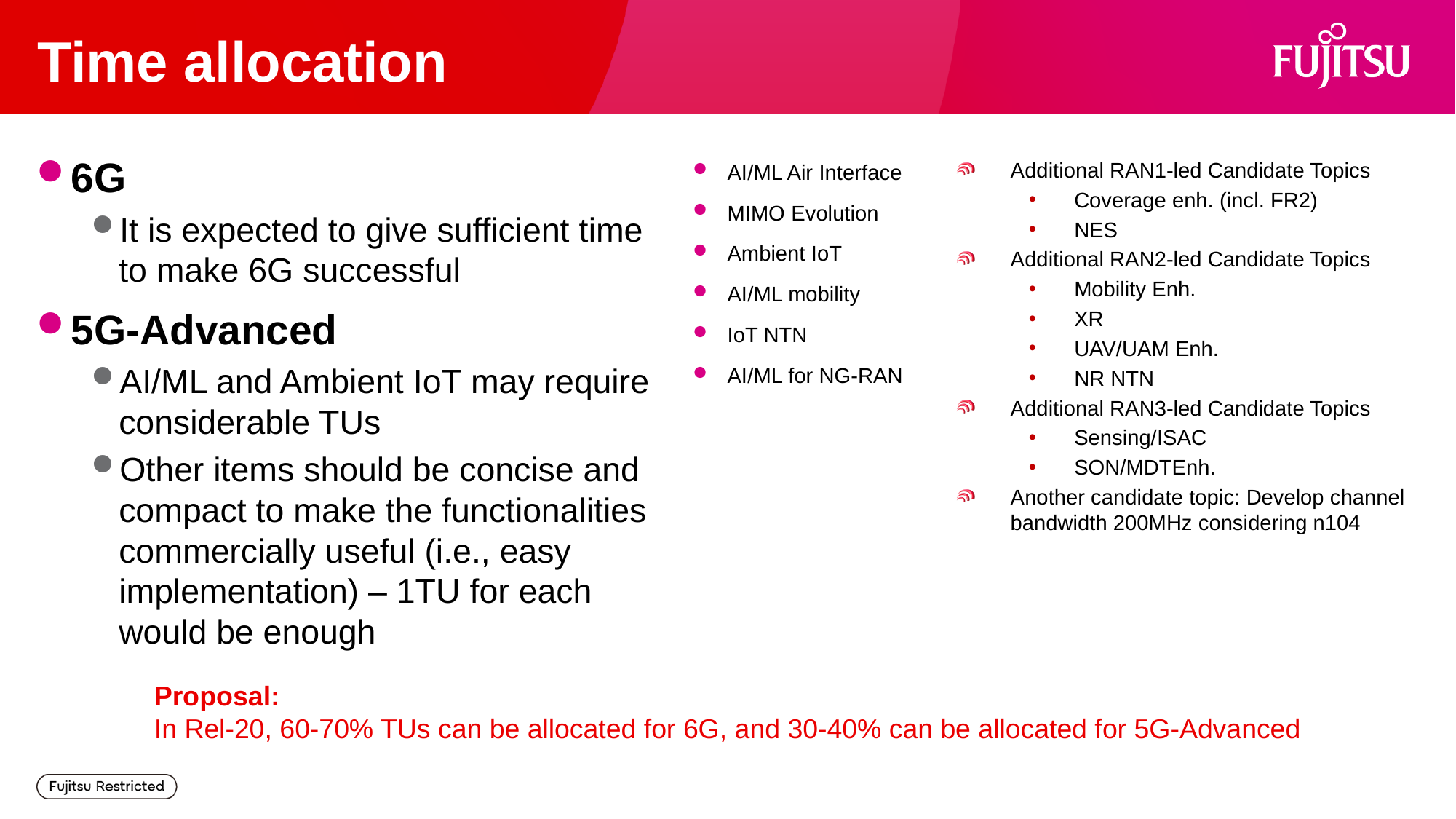

# Time allocation
6G
It is expected to give sufficient time to make 6G successful
5G-Advanced
AI/ML and Ambient IoT may require considerable TUs
Other items should be concise and compact to make the functionalities commercially useful (i.e., easy implementation) – 1TU for each would be enough

Additional RAN1-led Candidate Topics
Coverage enh. (incl. FR2)
NES
Additional RAN2-led Candidate Topics
Mobility Enh.
XR
UAV/UAM Enh.
NR NTN
Additional RAN3-led Candidate Topics
Sensing/ISAC
SON/MDTEnh.
Another candidate topic: Develop channel bandwidth 200MHz considering n104

AI/ML Air Interface
MIMO Evolution
Ambient IoT
AI/ML mobility
IoT NTN
AI/ML for NG-RAN

Proposal:
In Rel-20, 60-70% TUs can be allocated for 6G, and 30-40% can be allocated for 5G-Advanced